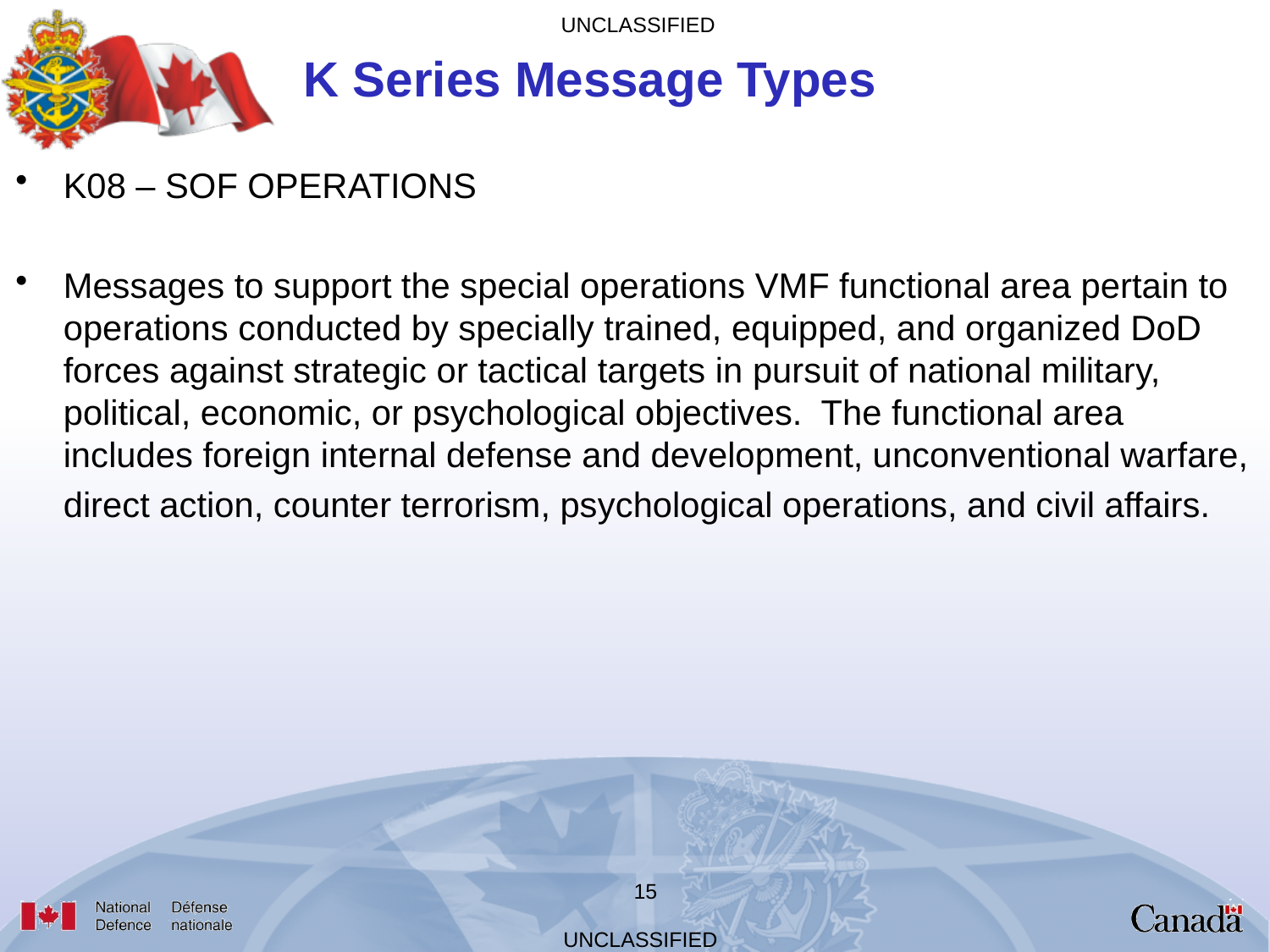

# K Series Message Types
K08 – SOF OPERATIONS

Messages to support the special operations VMF functional area pertain to operations conducted by specially trained, equipped, and organized DoD forces against strategic or tactical targets in pursuit of national military, political, economic, or psychological objectives.  The functional area includes foreign internal defense and development, unconventional warfare, direct action, counter terrorism, psychological operations, and civil affairs.